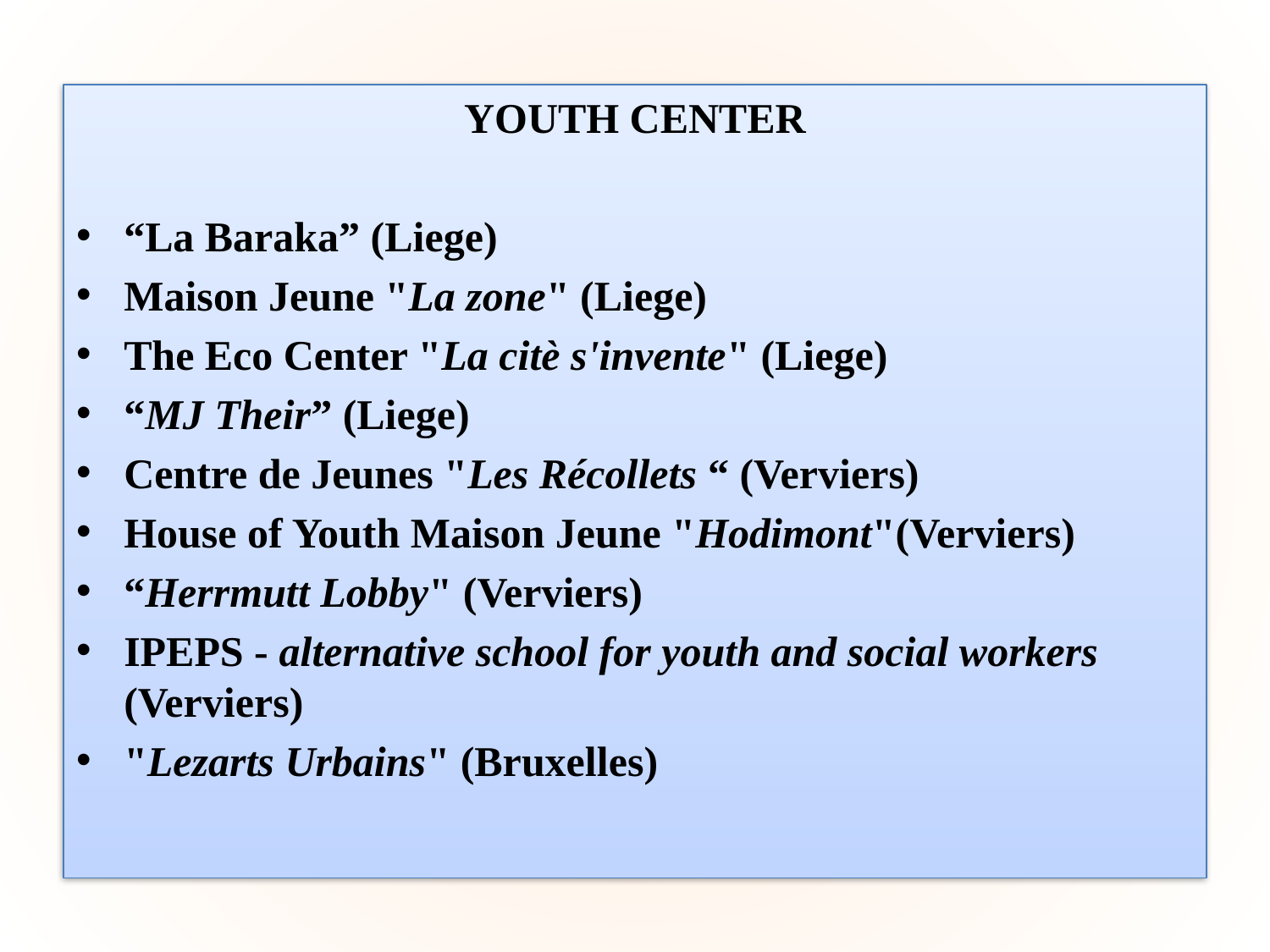

YOUTH CENTER

“La Baraka” (Liege)
Maison Jeune "La zone" (Liege)
The Eco Center "La citè s'invente" (Liege)
“MJ Their” (Liege)
Centre de Jeunes "Les Récollets “ (Verviers)
House of Youth Maison Jeune "Hodimont"(Verviers)
“Herrmutt Lobby" (Verviers)
IPEPS - alternative school for youth and social workers (Verviers)
"Lezarts Urbains" (Bruxelles)